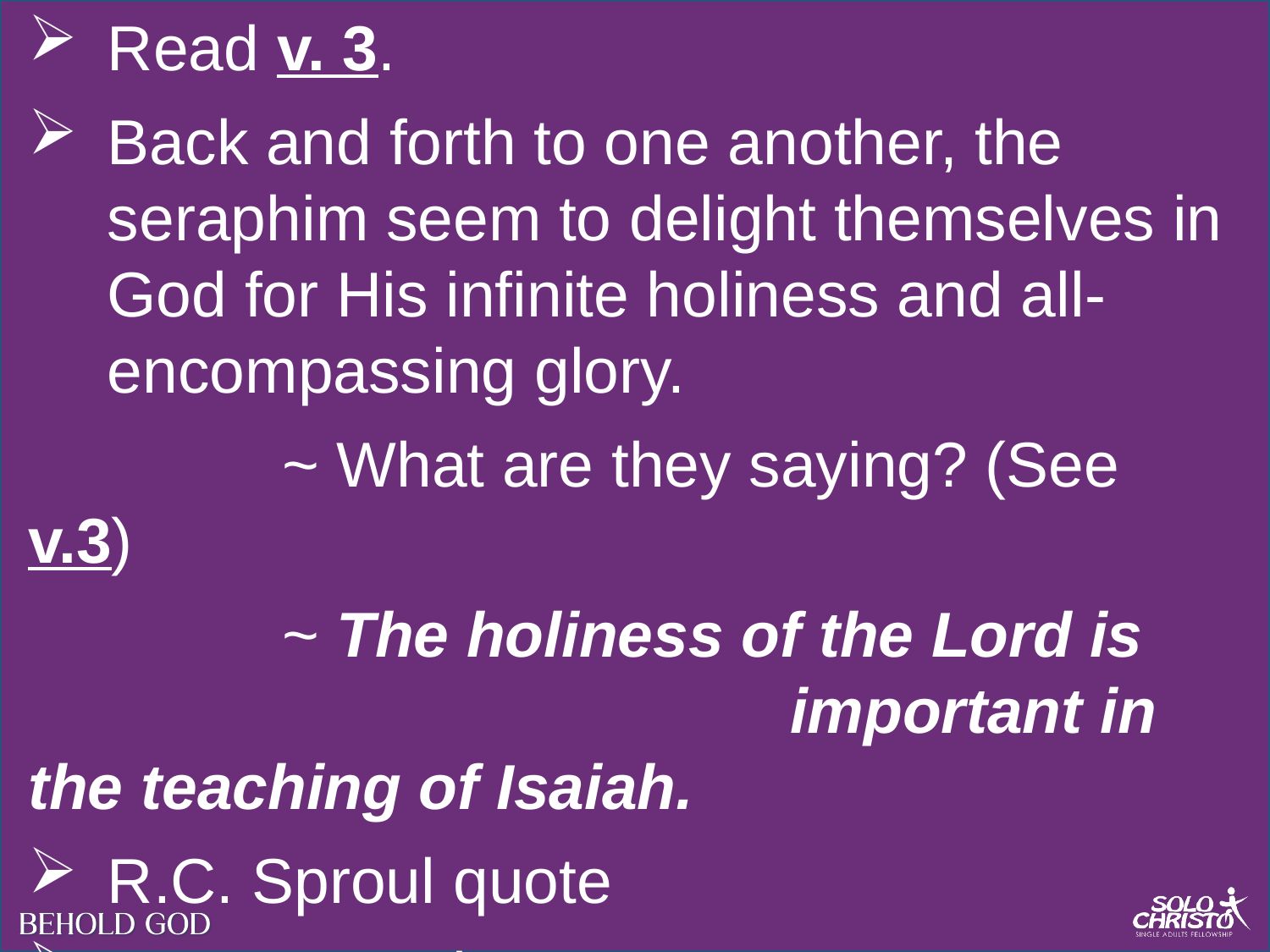

Read v. 3.
Back and forth to one another, the seraphim seem to delight themselves in God for His infinite holiness and all-encompassing glory.
		~ What are they saying? (See v.3)
		~ The holiness of the Lord is 							important in the teaching of Isaiah.
R.C. Sproul quote
R. Kent Hughes quote